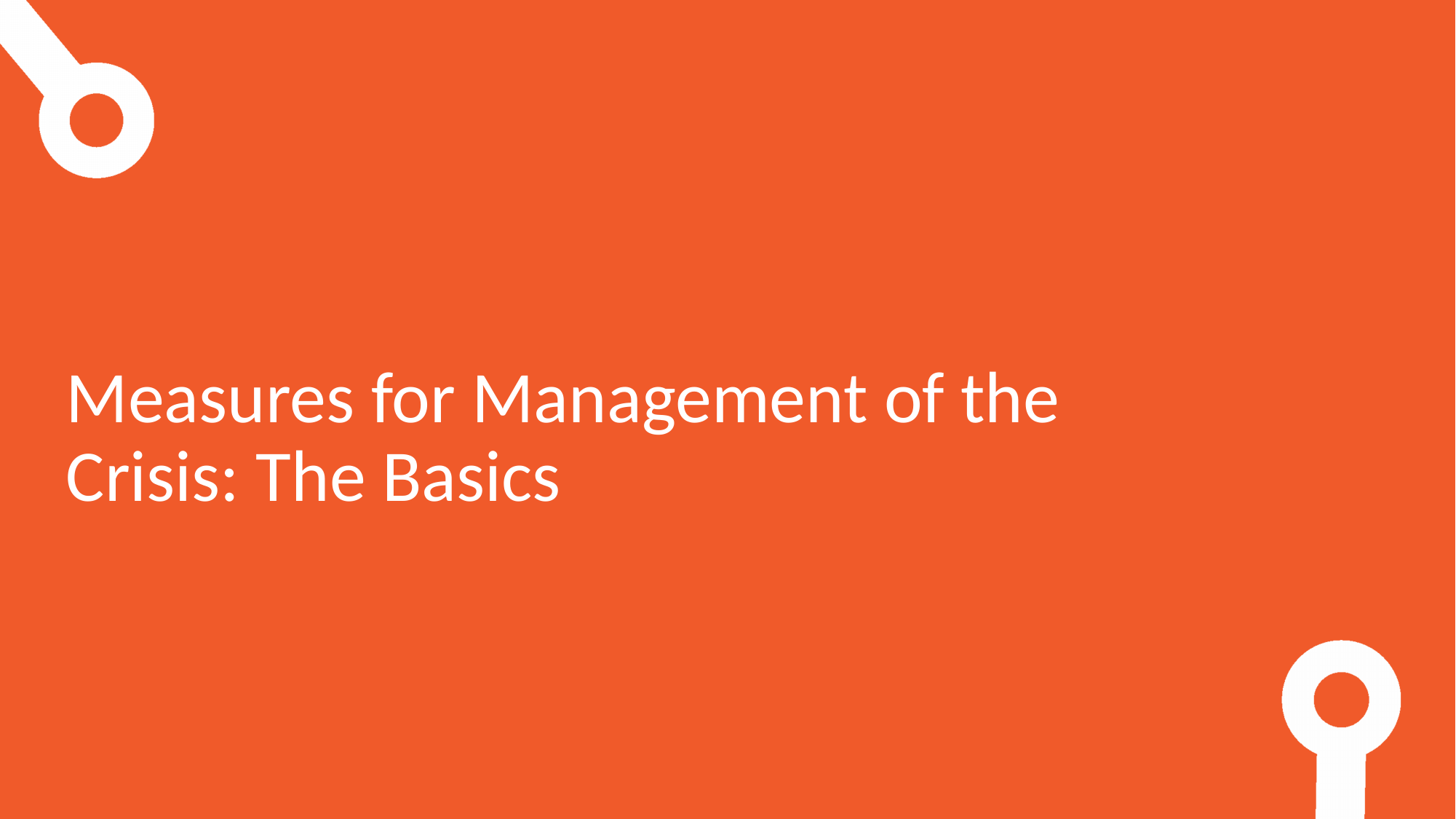

Measures for Management of the Crisis: The Basics